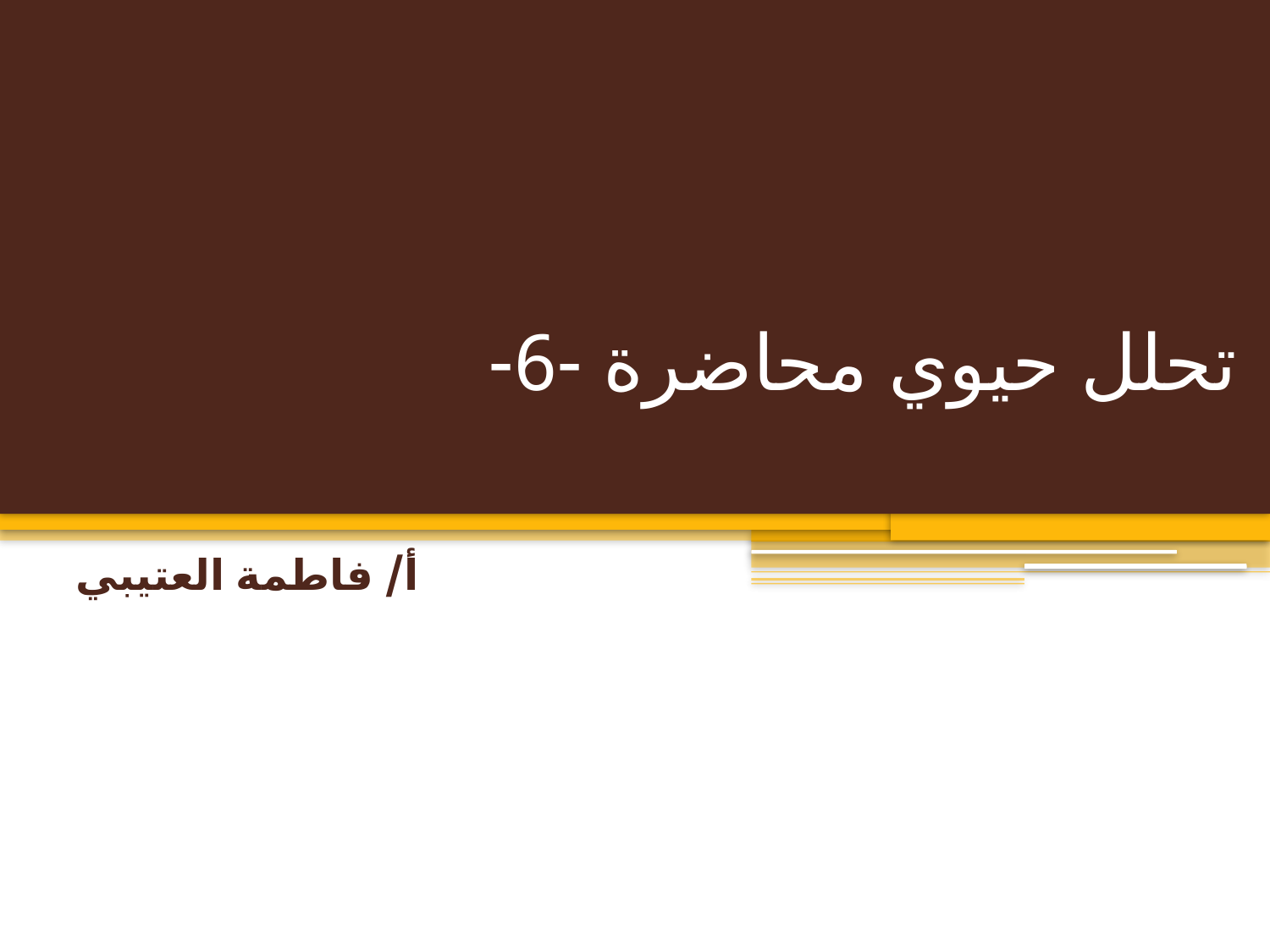

# تحلل حيوي محاضرة -6-
أ/ فاطمة العتيبي